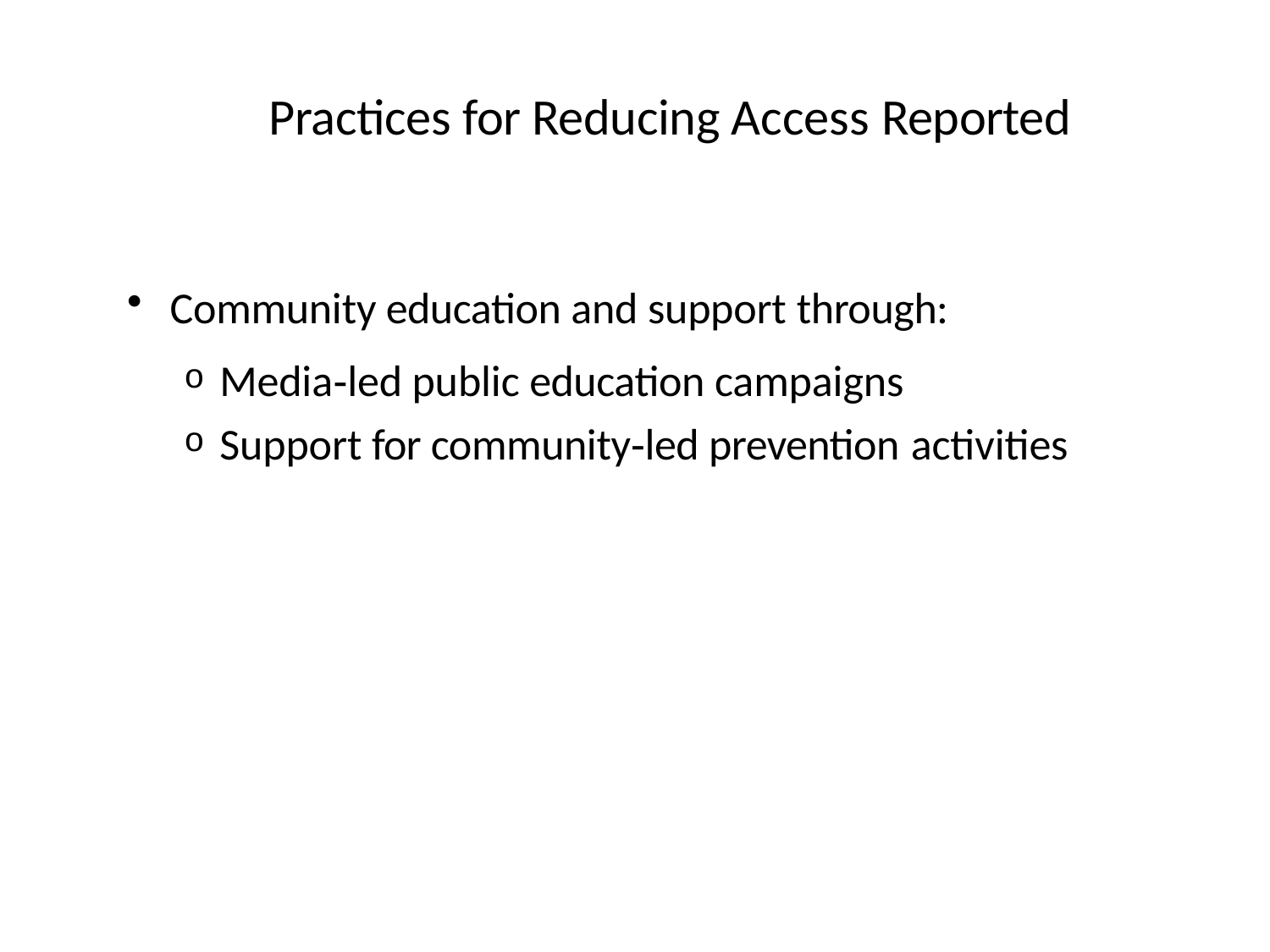

# Practices for Reducing Access Reported
Community education and support through:
Media‐led public education campaigns
Support for community‐led prevention activities
33